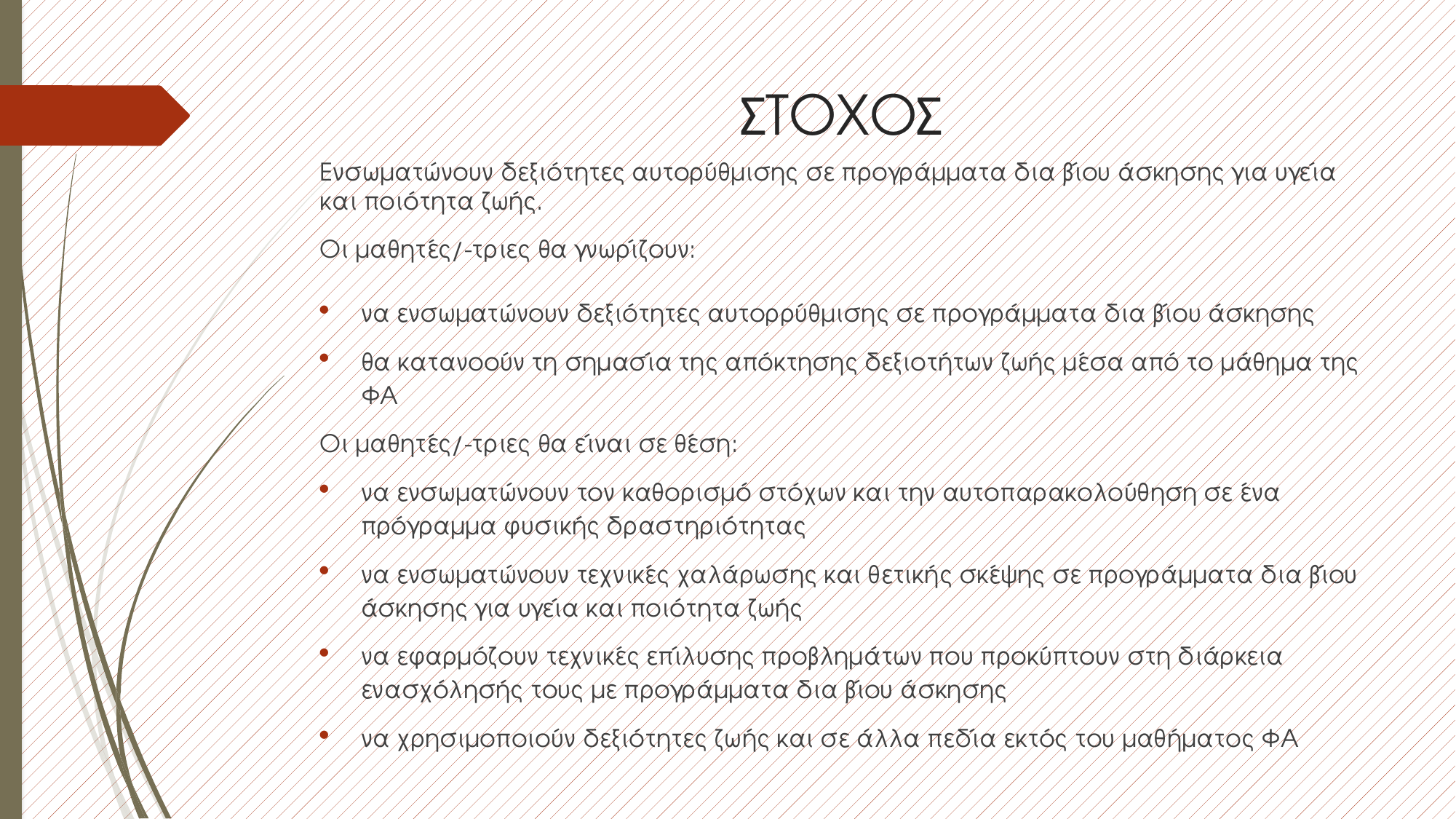

# ΣΤΟΧΟΣ
Ενσωματώνουν δεξιότητες αυτορύθμισης σε προγράμματα δια βίου άσκησης για υγεία και ποιότητα ζωής.
Οι μαθητές/-τριες θα γνωρίζουν:
να ενσωματώνουν δεξιότητες αυτορρύθμισης σε προγράμματα δια βίου άσκησης
θα κατανοούν τη σημασία της απόκτησης δεξιοτήτων ζωής μέσα από το μάθημα της ΦΑ
Οι μαθητές/-τριες θα είναι σε θέση:
να ενσωματώνουν τον καθορισμό στόχων και την αυτοπαρακολούθηση σε ένα πρόγραμμα φυσικής δραστηριότητας
να ενσωματώνουν τεχνικές χαλάρωσης και θετικής σκέψης σε προγράμματα δια βίου άσκησης για υγεία και ποιότητα ζωής
να εφαρμόζουν τεχνικές επίλυσης προβλημάτων που προκύπτουν στη διάρκεια ενασχόλησής τους με προγράμματα δια βίου άσκησης
να χρησιμοποιούν δεξιότητες ζωής και σε άλλα πεδία εκτός του μαθήματος ΦΑ